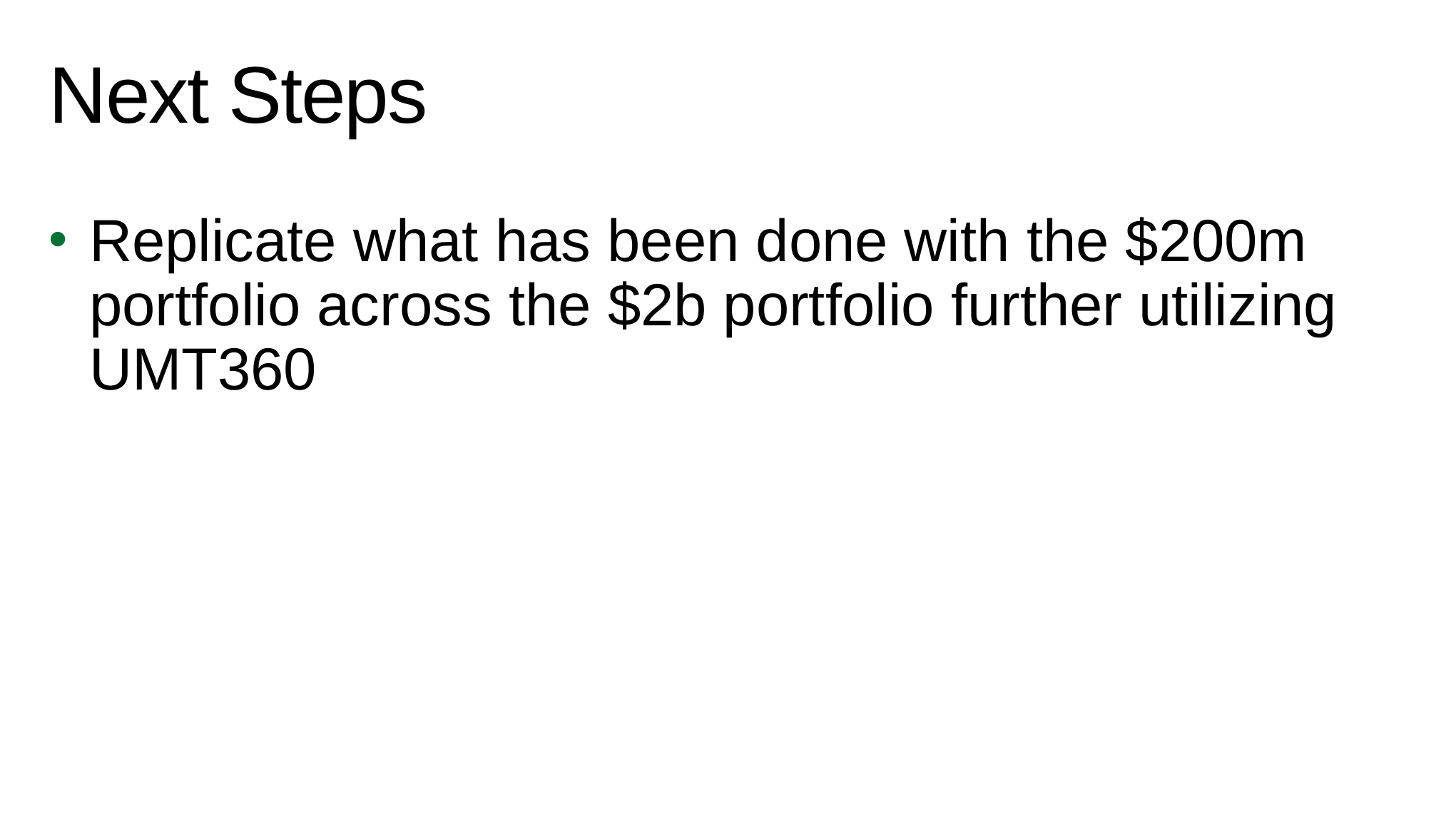

# Next Steps
Replicate what has been done with the $200m portfolio across the $2b portfolio further utilizing UMT360